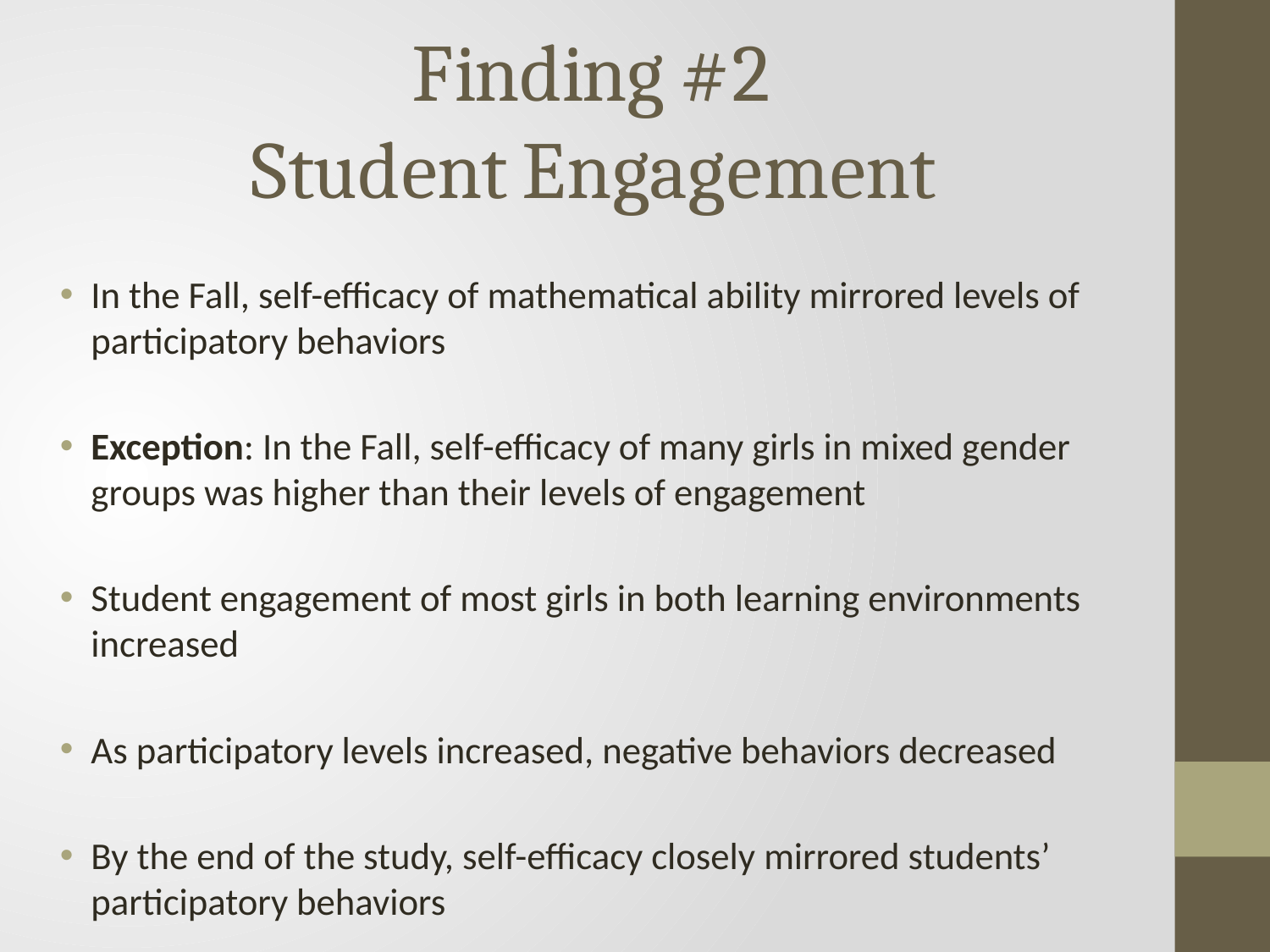

# Finding #2 Student Engagement
In the Fall, self-efficacy of mathematical ability mirrored levels of participatory behaviors

Exception: In the Fall, self-efficacy of many girls in mixed gender groups was higher than their levels of engagement

Student engagement of most girls in both learning environments increased

As participatory levels increased, negative behaviors decreased

By the end of the study, self-efficacy closely mirrored students’ participatory behaviors